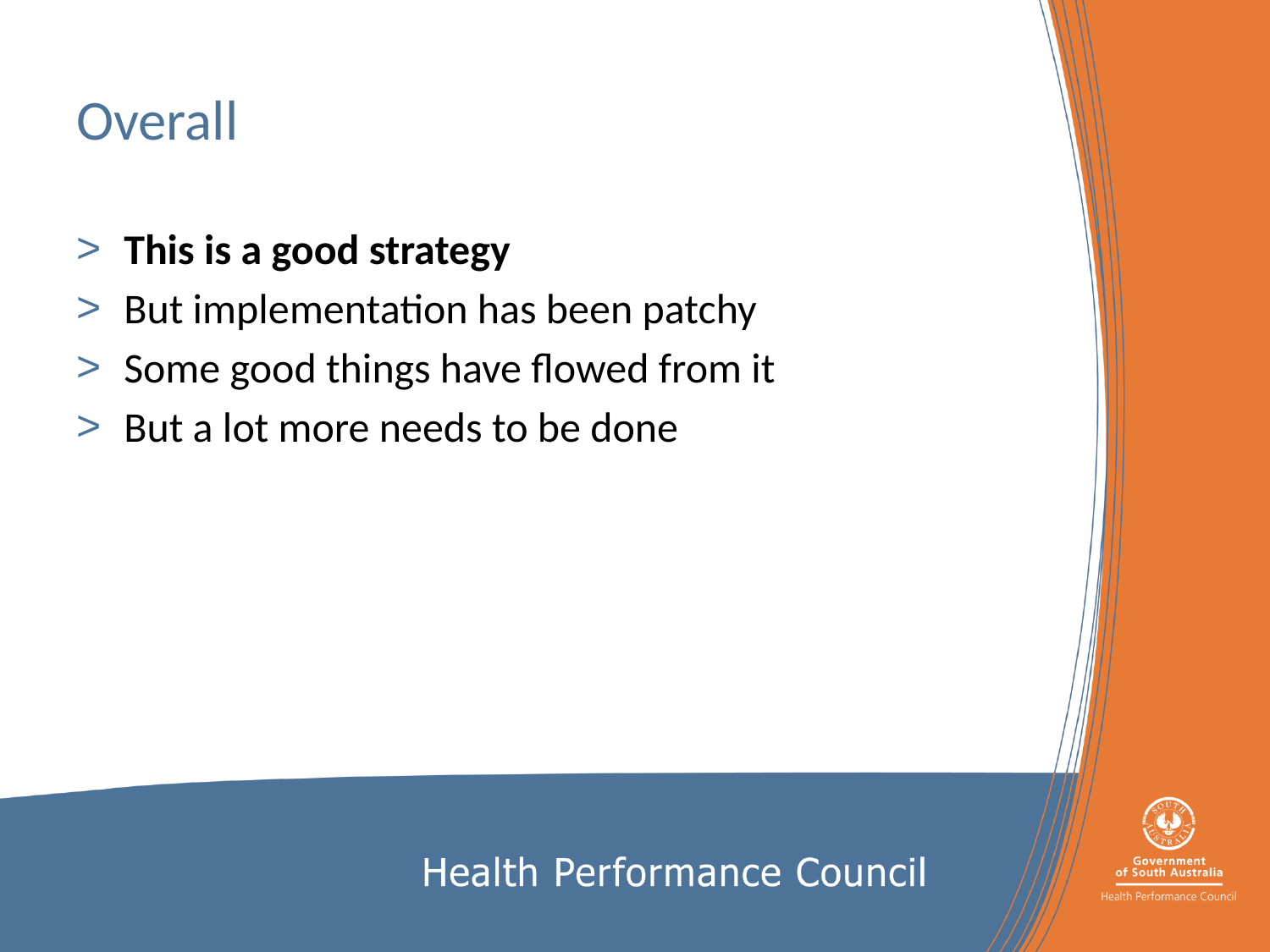

# Overall
This is a good strategy
But implementation has been patchy
Some good things have flowed from it
But a lot more needs to be done